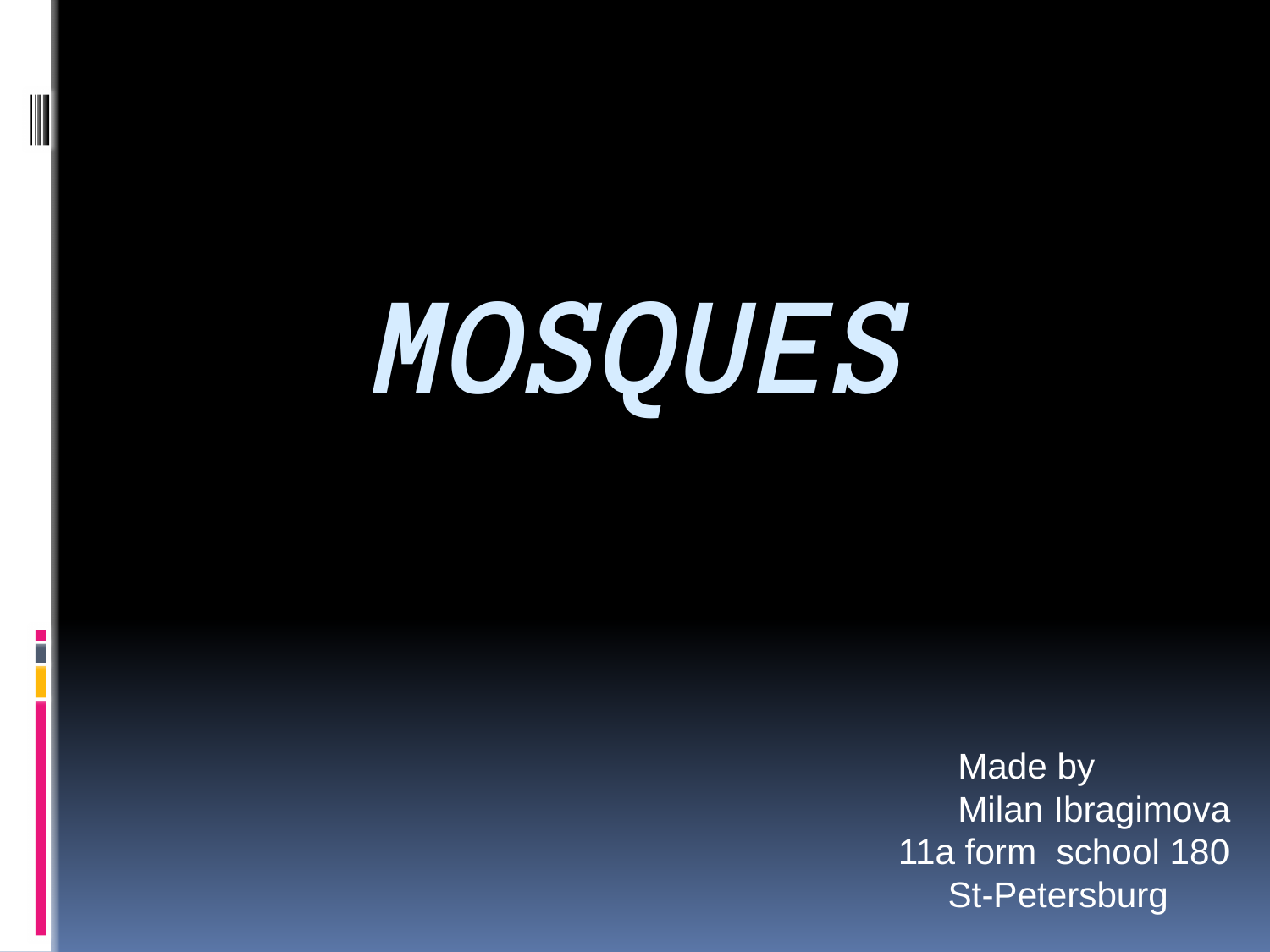

# Mosques
                     Made by
                     Milan Ibragimova
               11a form  school 180
                    St-Petersburg